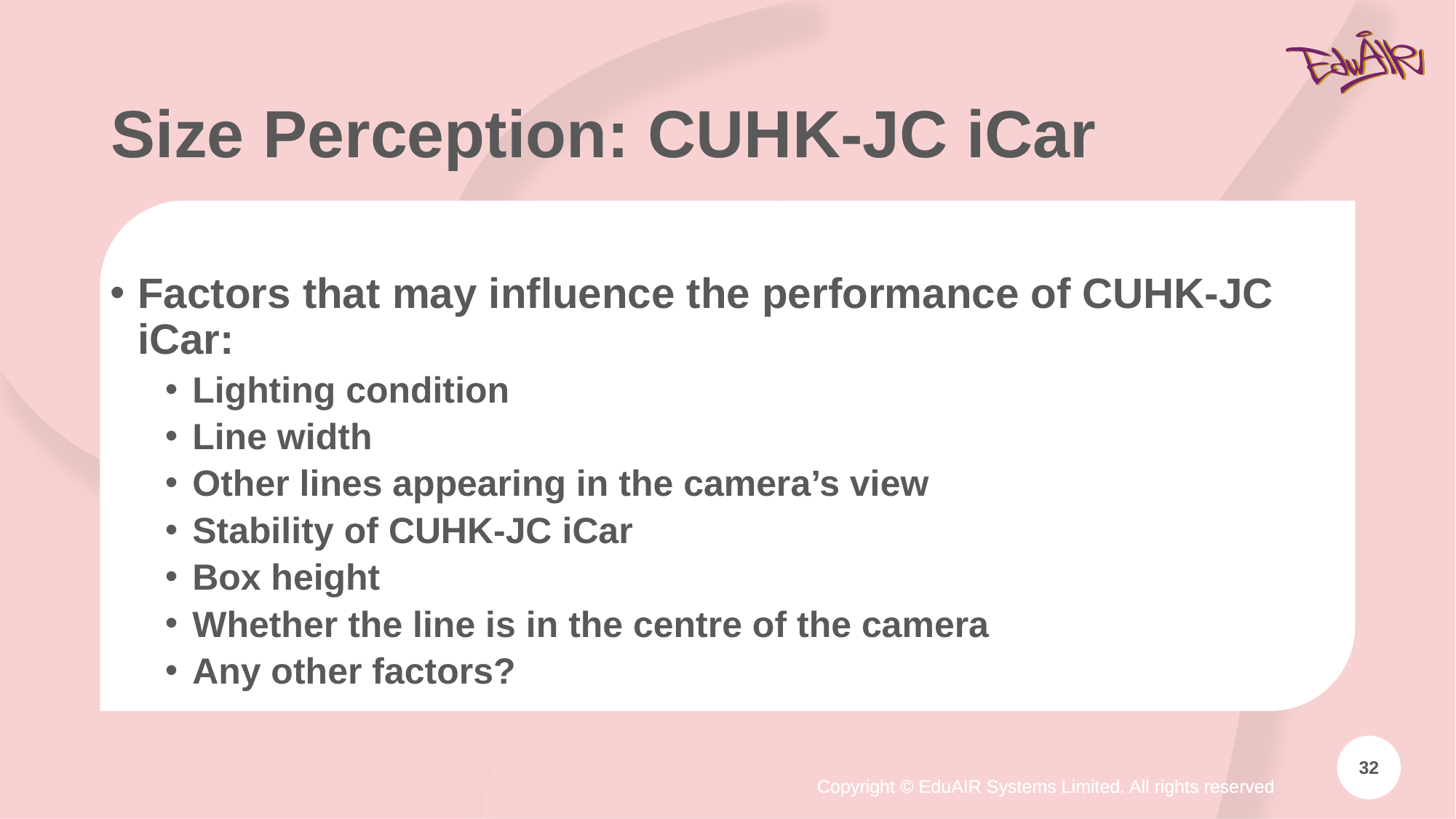

# Size Perception: CUHK-JC iCar
Factors that may influence the performance of CUHK-JC iCar:
Lighting condition
Line width
Other lines appearing in the camera’s view
Stability of CUHK-JC iCar
Box height
Whether the line is in the centre of the camera
Any other factors?

32